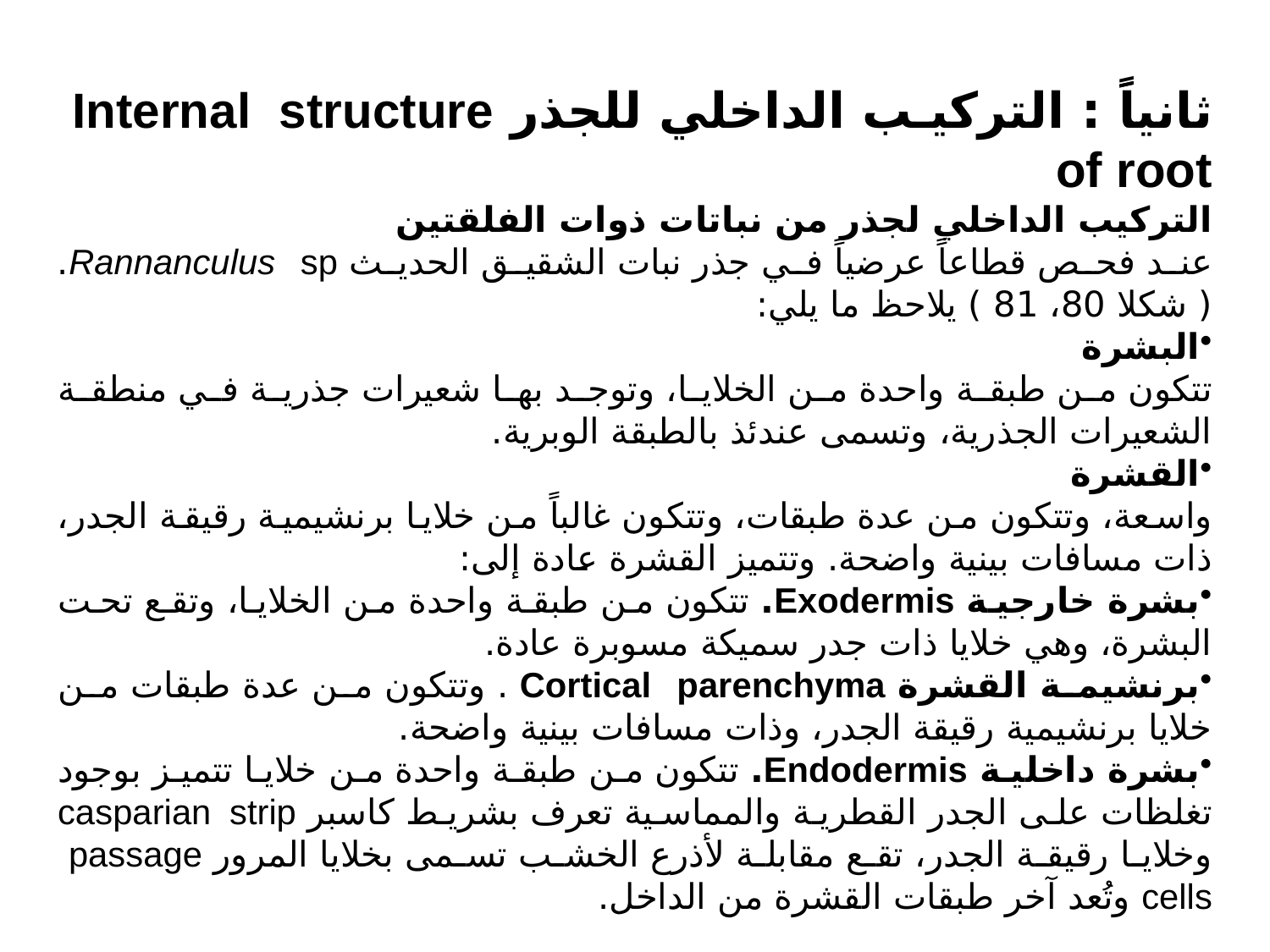

ثانياًَ : التركيب الداخلي للجذر Internal structure of root
التركيب الداخلي لجذر من نباتات ذوات الفلقتين
عند فحص قطاعاً عرضياً في جذر نبات الشقيق الحديث Rannanculus sp. ( شكلا 80، 81 ) يلاحظ ما يلي:
البشرة
تتكون من طبقة واحدة من الخلايا، وتوجد بها شعيرات جذرية في منطقة الشعيرات الجذرية، وتسمى عندئذ بالطبقة الوبرية.
القشرة
واسعة، وتتكون من عدة طبقات، وتتكون غالباً من خلايا برنشيمية رقيقة الجدر، ذات مسافات بينية واضحة. وتتميز القشرة عادة إلى:
بشرة خارجية Exodermis. تتكون من طبقة واحدة من الخلايا، وتقع تحت البشرة، وهي خلايا ذات جدر سميكة مسوبرة عادة.
برنشيمة القشرة Cortical parenchyma . وتتكون من عدة طبقات من خلايا برنشيمية رقيقة الجدر، وذات مسافات بينية واضحة.
بشرة داخلية Endodermis. تتكون من طبقة واحدة من خلايا تتميز بوجود تغلظات على الجدر القطرية والمماسية تعرف بشريط كاسبر casparian strip وخلايا رقيقة الجدر، تقع مقابلة لأذرع الخشب تسمى بخلايا المرور passage cells وتُعد آخر طبقات القشرة من الداخل.